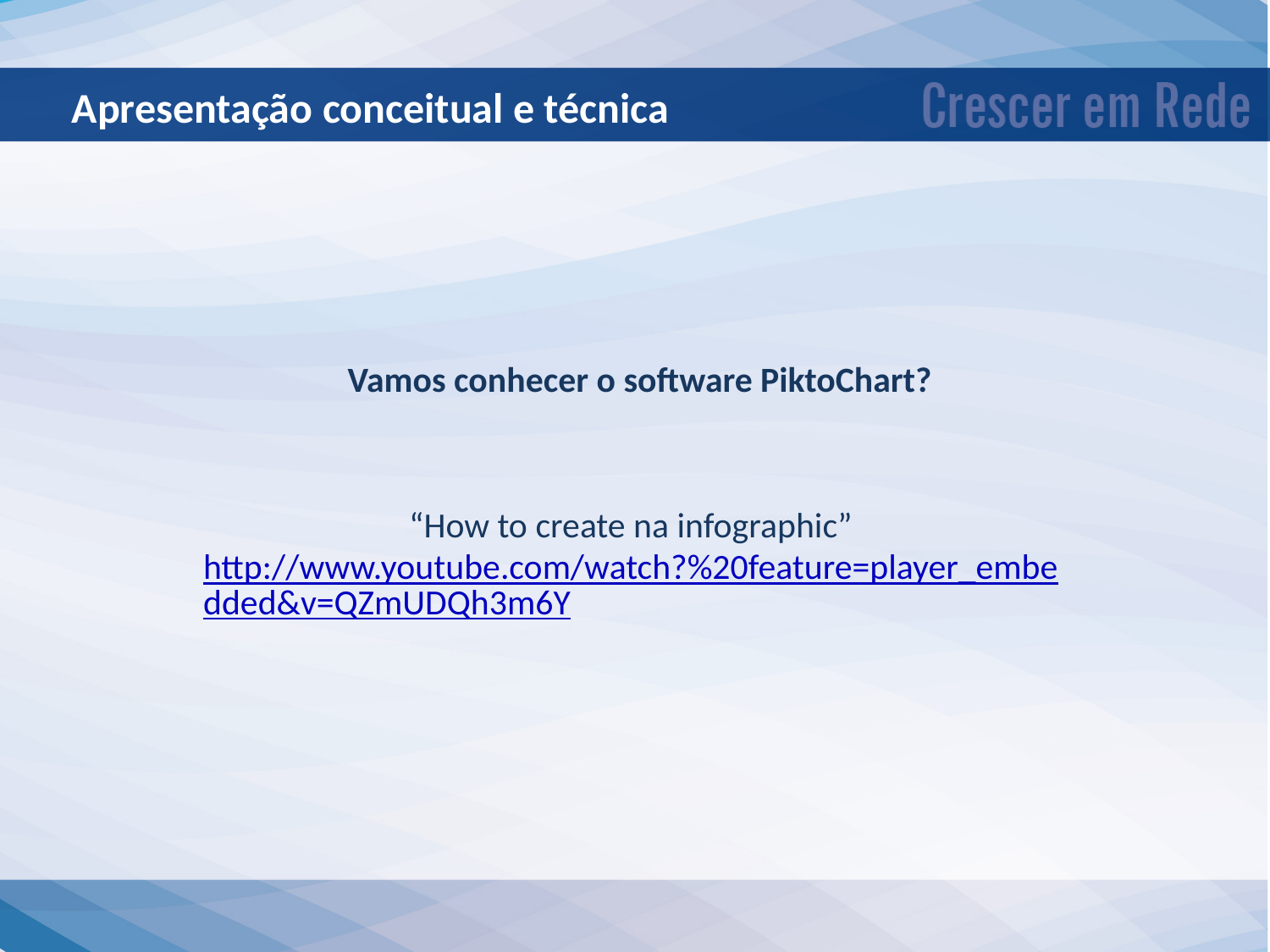

Apresentação conceitual e técnica
Vamos conhecer o software PiktoChart?
“How to create na infographic” http://www.youtube.com/watch?%20feature=player_embedded&v=QZmUDQh3m6Y